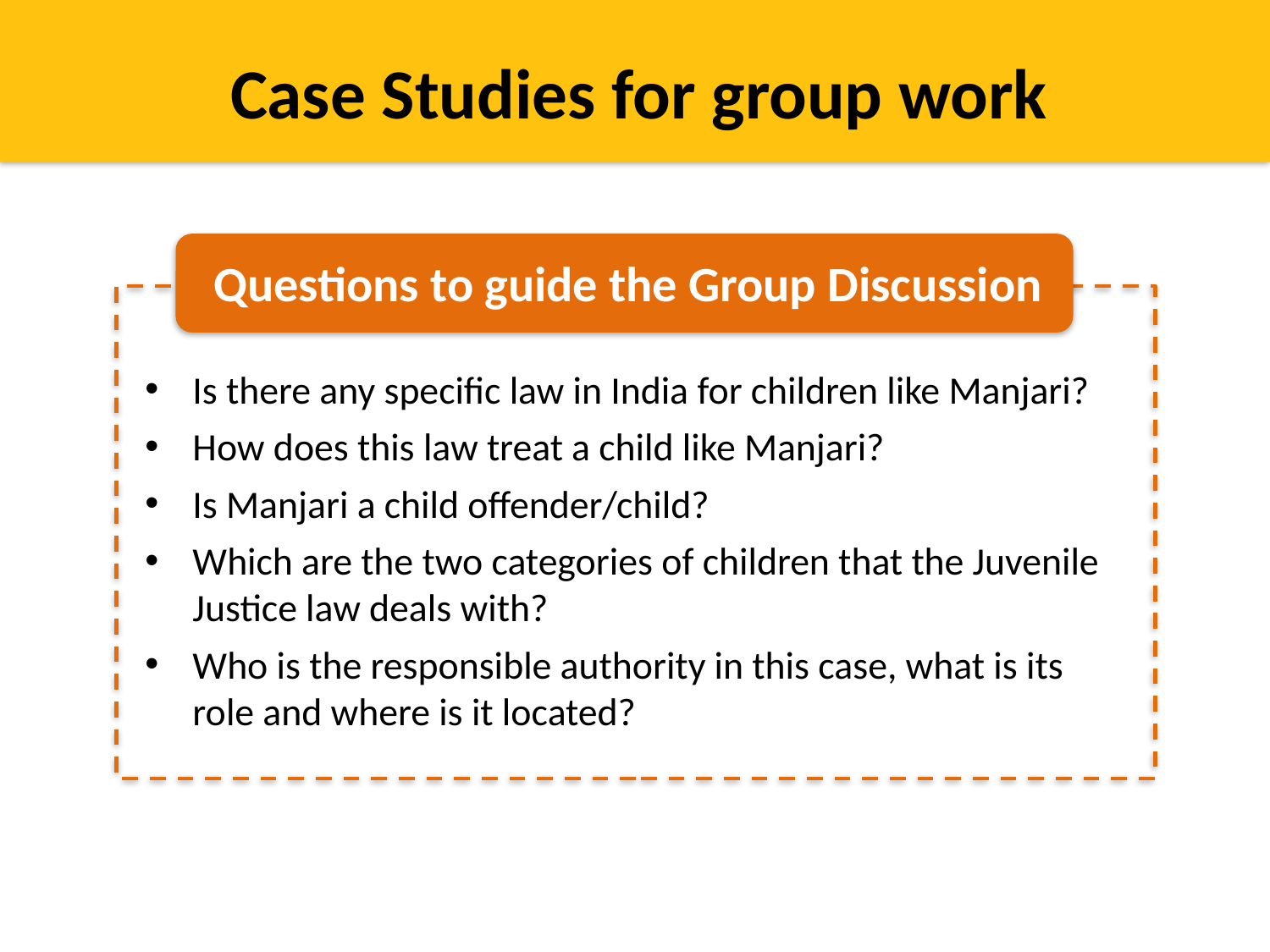

Case Studies for group work

Questions to guide the Group Discussion

Is there any specific law in India for children like Manjari?
How does this law treat a child like Manjari?
Is Manjari a child offender/child?
Which are the two categories of children that the Juvenile Justice law deals with?
Who is the responsible authority in this case, what is its role and where is it located?